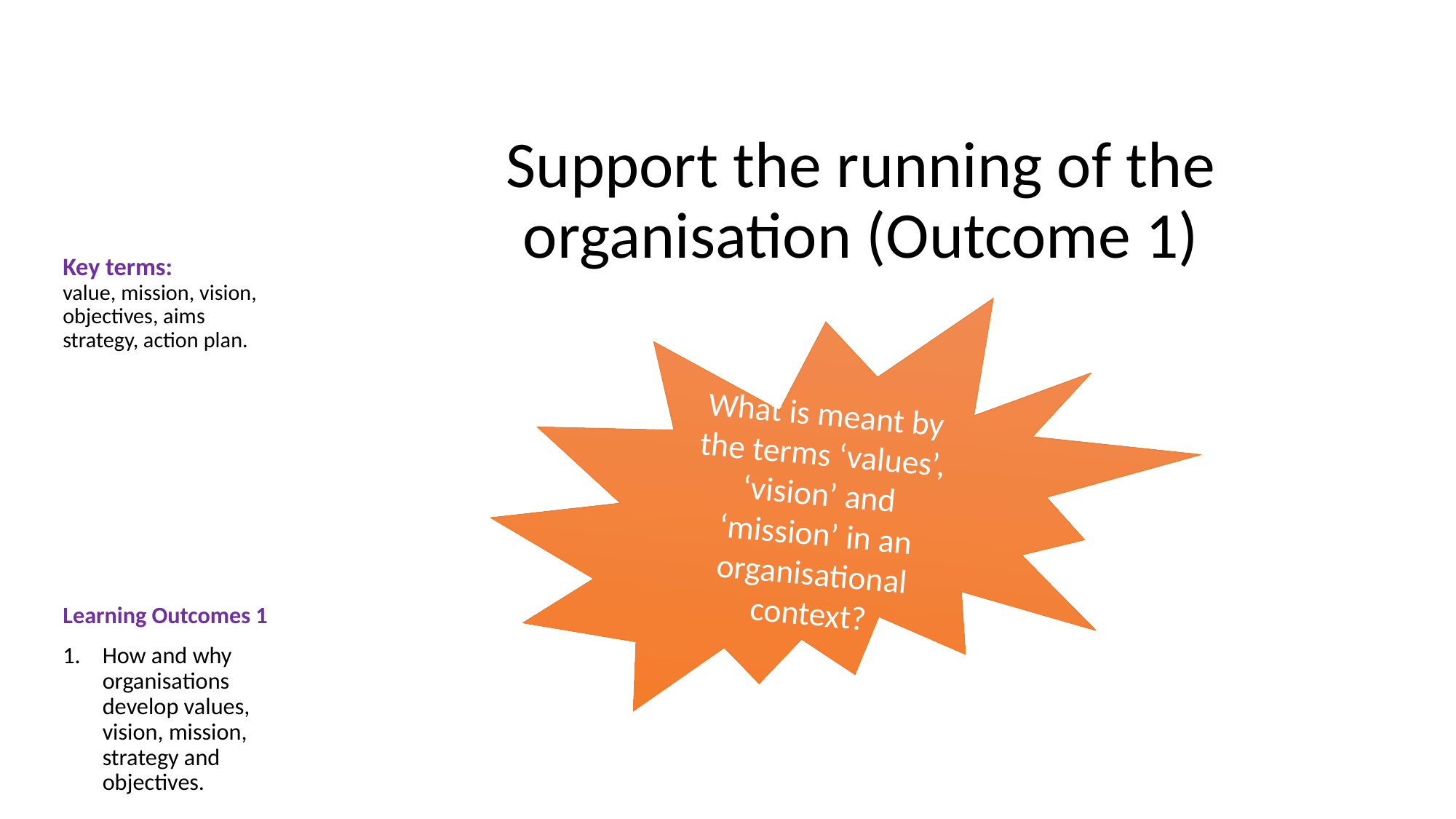

Key terms:
value, mission, vision, objectives, aims strategy, action plan.

Learning Outcomes 1
How and why organisations develop values, vision, mission, strategy and objectives.
Support the running of the organisation (Outcome 1)
What is meant by the terms ‘values’, ‘vision’ and ‘mission’ in an organisational context?